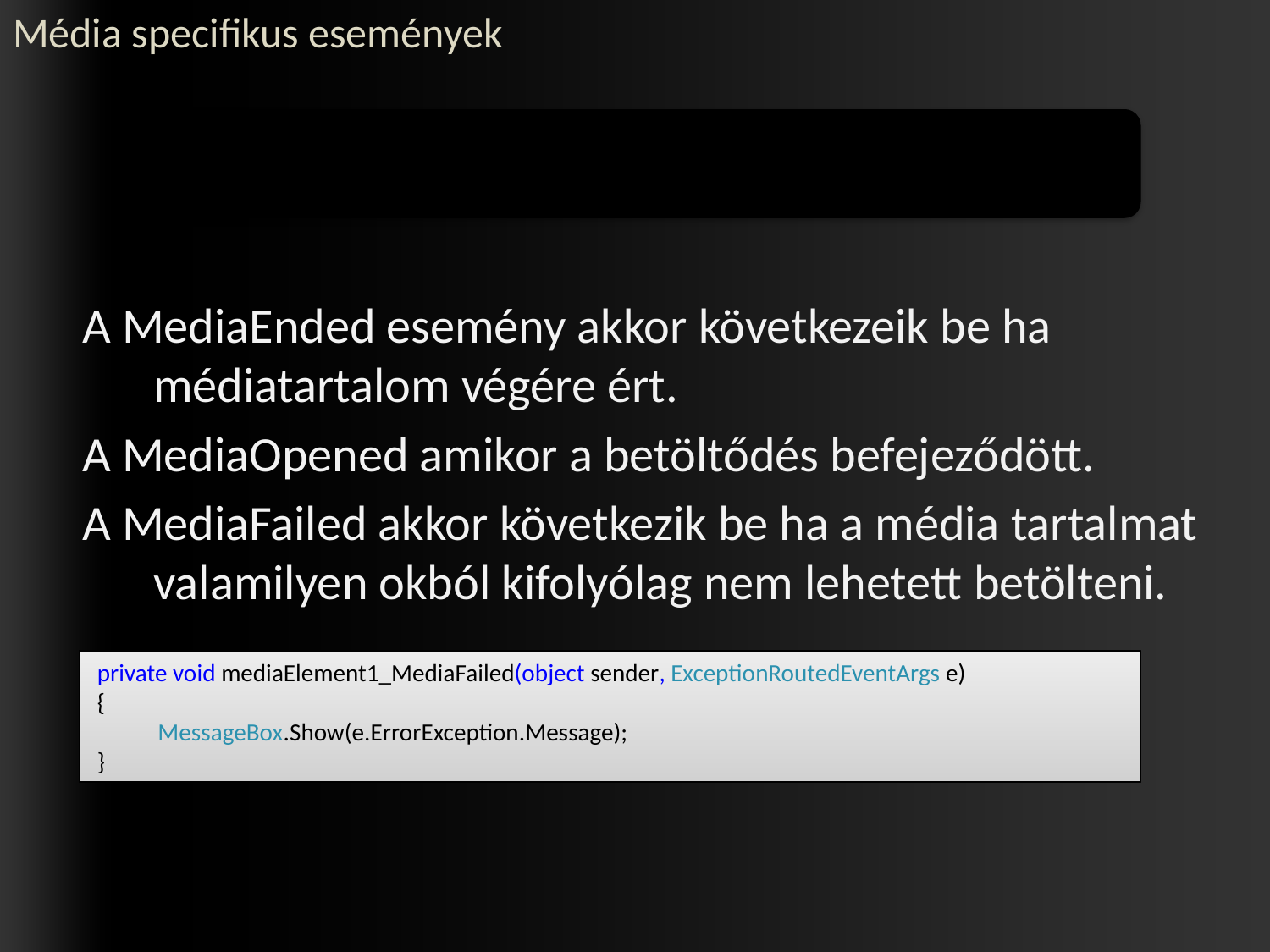

# Média specifikus események
|  |  |  |
| --- | --- | --- |
| MediaEnded | MediaFailed | MediaOpened |

A MediaEnded esemény akkor következeik be ha médiatartalom végére ért.
A MediaOpened amikor a betöltődés befejeződött.
A MediaFailed akkor következik be ha a média tartalmat valamilyen okból kifolyólag nem lehetett betölteni.
 private void mediaElement1_MediaFailed(object sender, ExceptionRoutedEventArgs e)
 {
            MessageBox.Show(e.ErrorException.Message);
 }